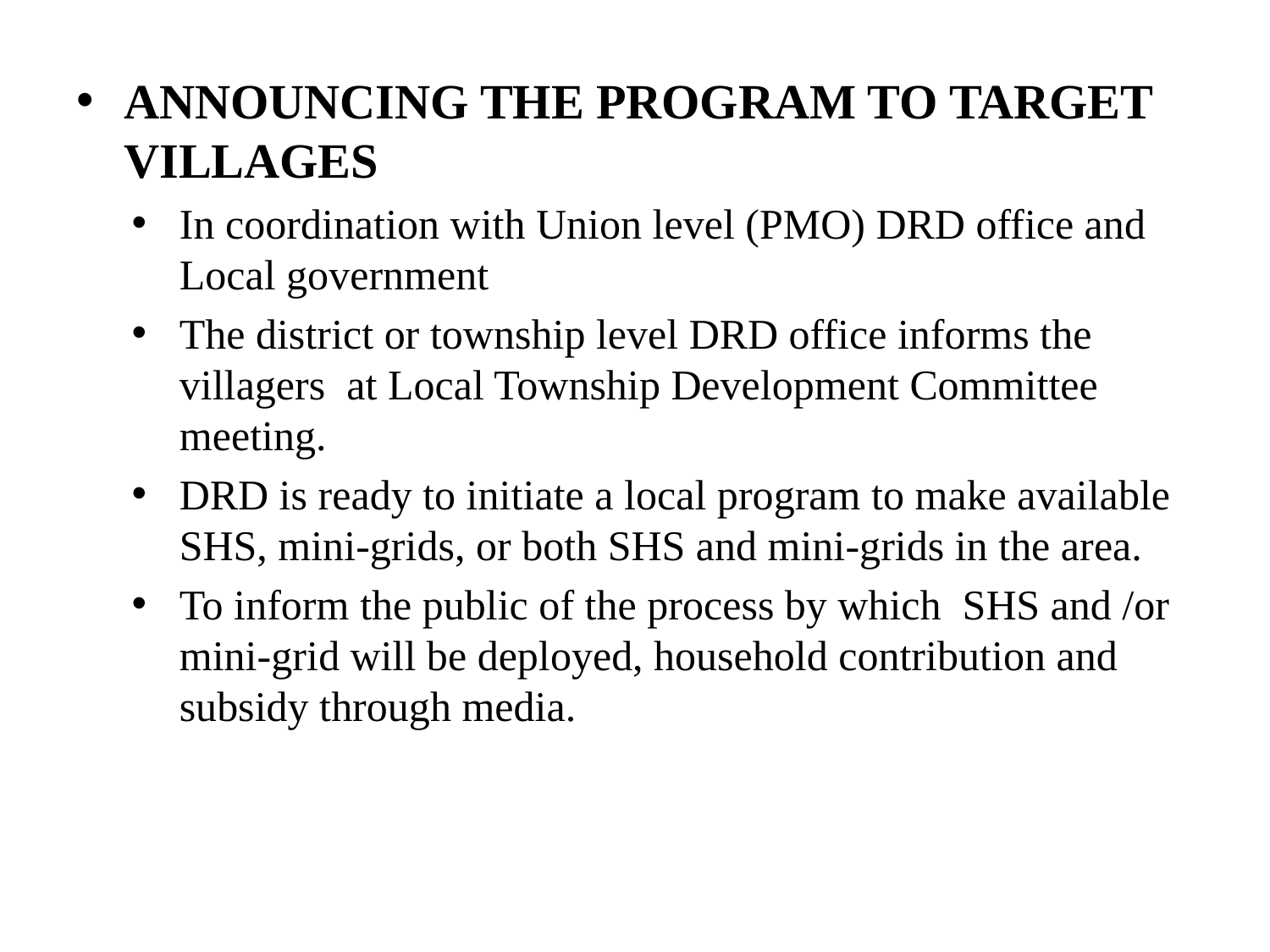

Announcing the program to Target villages
In coordination with Union level (PMO) DRD office and Local government
The district or township level DRD office informs the villagers  at Local Township Development Committee meeting.
DRD is ready to initiate a local program to make available SHS, mini-grids, or both SHS and mini-grids in the area.
To inform the public of the process by which  SHS and /or mini-grid will be deployed, household contribution and subsidy through media.